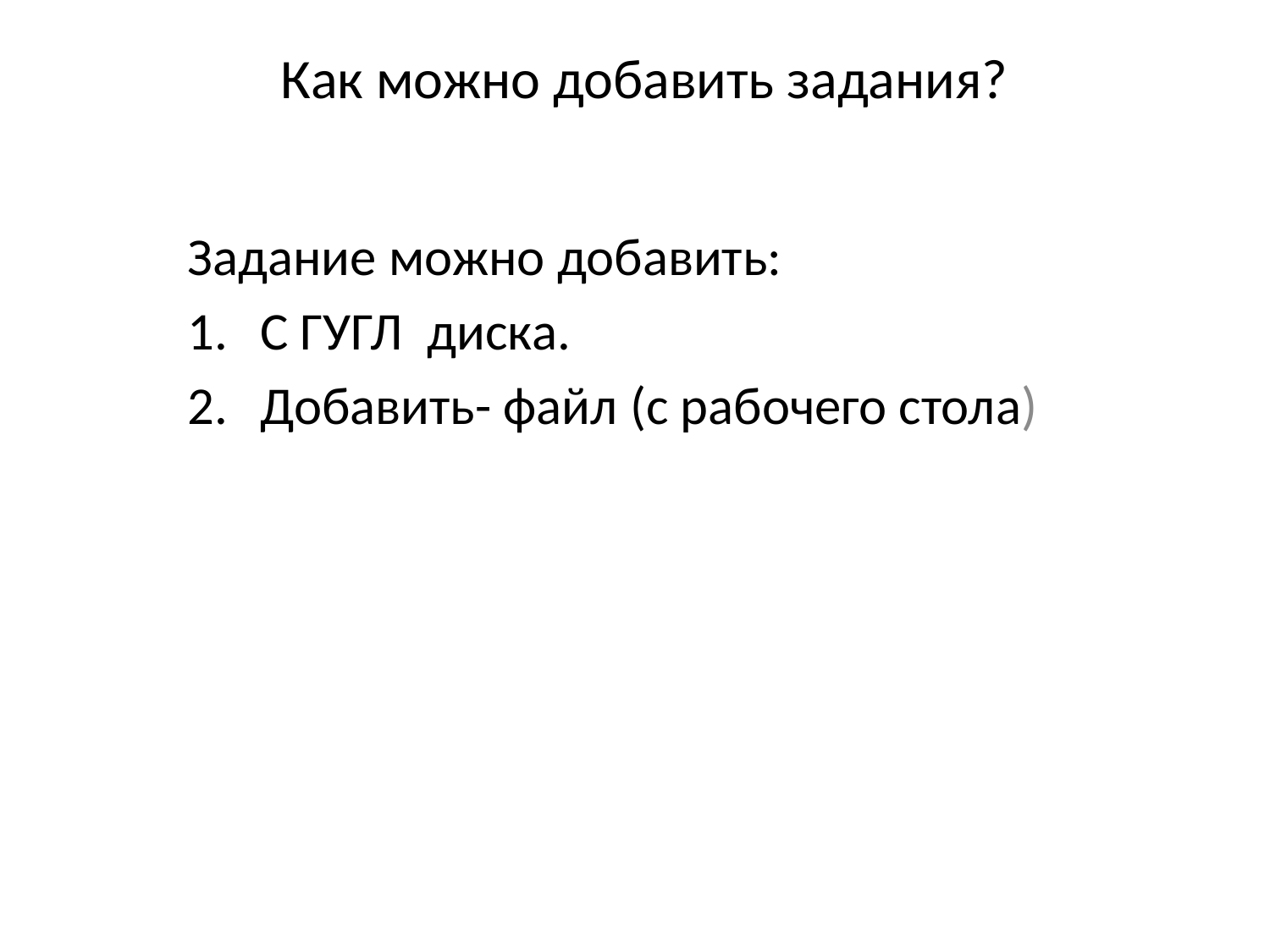

# Как можно добавить задания?
Задание можно добавить:
С ГУГЛ  диска.
Добавить- файл (с рабочего стола)